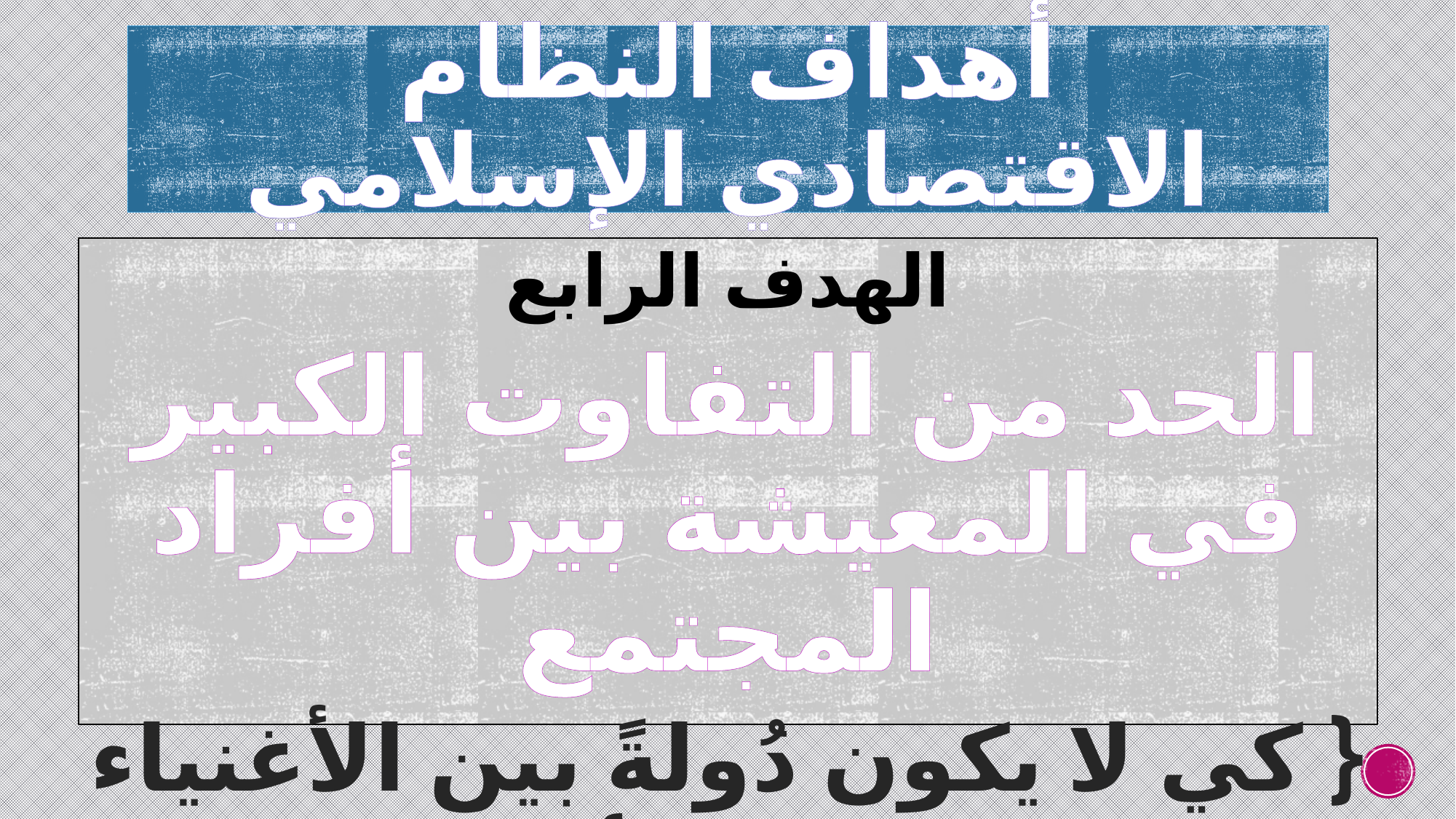

# أهداف النظام الاقتصادي الإسلامي
الهدف الرابع
الحد من التفاوت الكبير في المعيشة بين أفراد المجتمع
{ كي لا يكون دُولةً بين الأغنياء منكم }